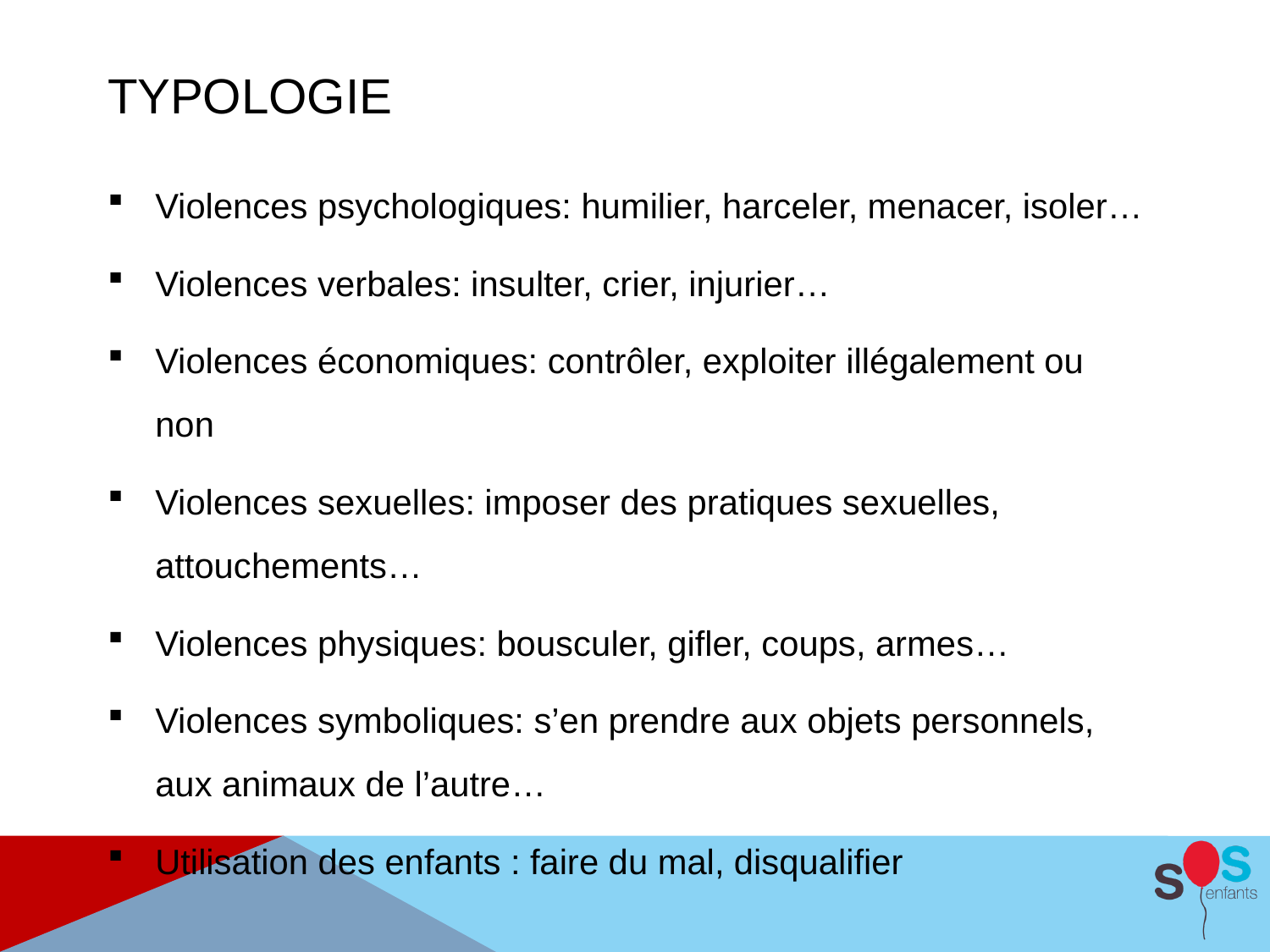

# Typologie
Violences psychologiques: humilier, harceler, menacer, isoler…
Violences verbales: insulter, crier, injurier…
Violences économiques: contrôler, exploiter illégalement ou non
Violences sexuelles: imposer des pratiques sexuelles, attouchements…
Violences physiques: bousculer, gifler, coups, armes…
Violences symboliques: s’en prendre aux objets personnels, aux animaux de l’autre…
Utilisation des enfants : faire du mal, disqualifier